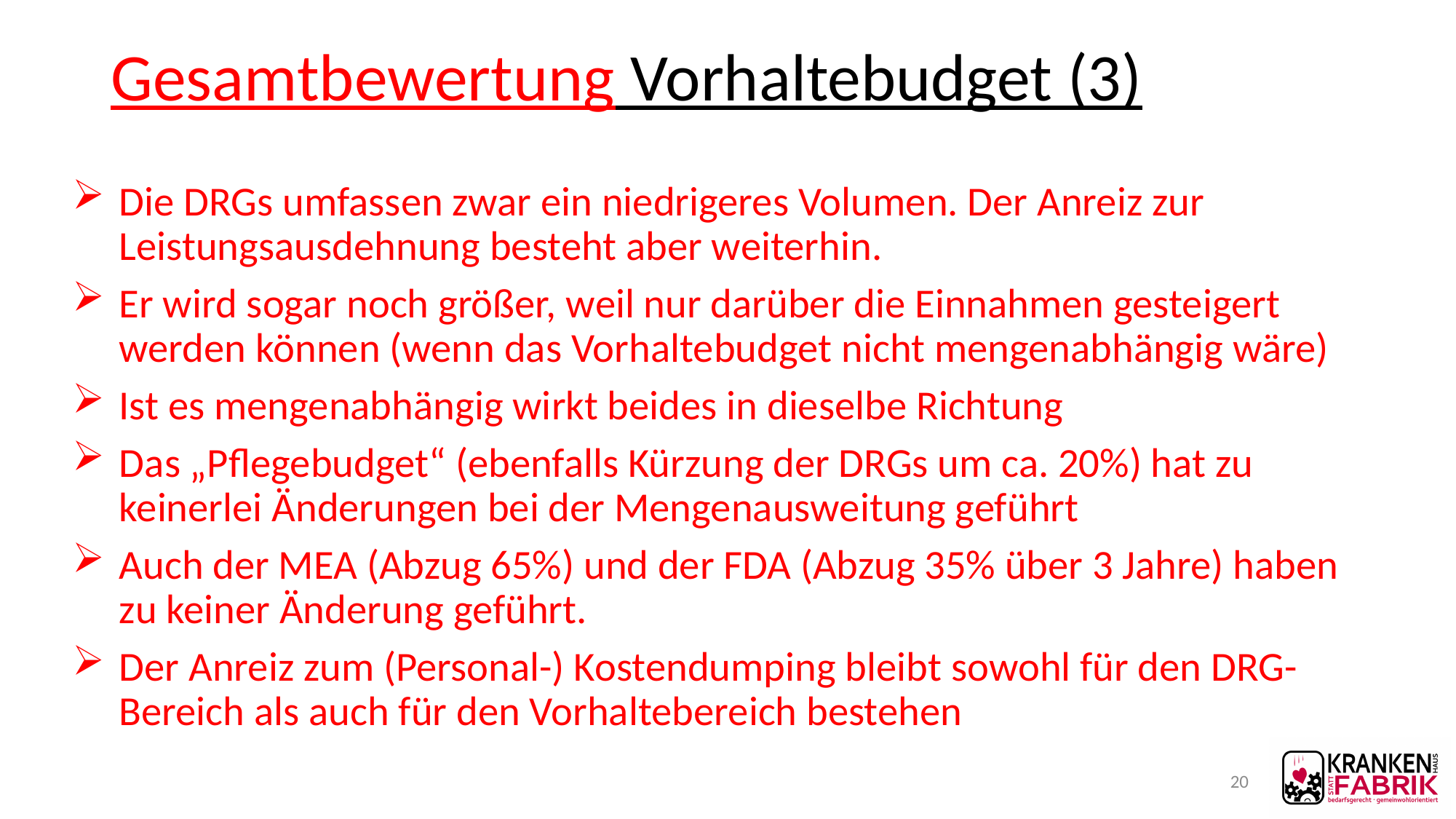

# Gesamtbewertung Vorhaltebudget (3)
Die DRGs umfassen zwar ein niedrigeres Volumen. Der Anreiz zur Leistungsausdehnung besteht aber weiterhin.
Er wird sogar noch größer, weil nur darüber die Einnahmen gesteigert werden können (wenn das Vorhaltebudget nicht mengenabhängig wäre)
Ist es mengenabhängig wirkt beides in dieselbe Richtung
Das „Pflegebudget“ (ebenfalls Kürzung der DRGs um ca. 20%) hat zu keinerlei Änderungen bei der Mengenausweitung geführt
Auch der MEA (Abzug 65%) und der FDA (Abzug 35% über 3 Jahre) haben zu keiner Änderung geführt.
Der Anreiz zum (Personal-) Kostendumping bleibt sowohl für den DRG-Bereich als auch für den Vorhaltebereich bestehen

20